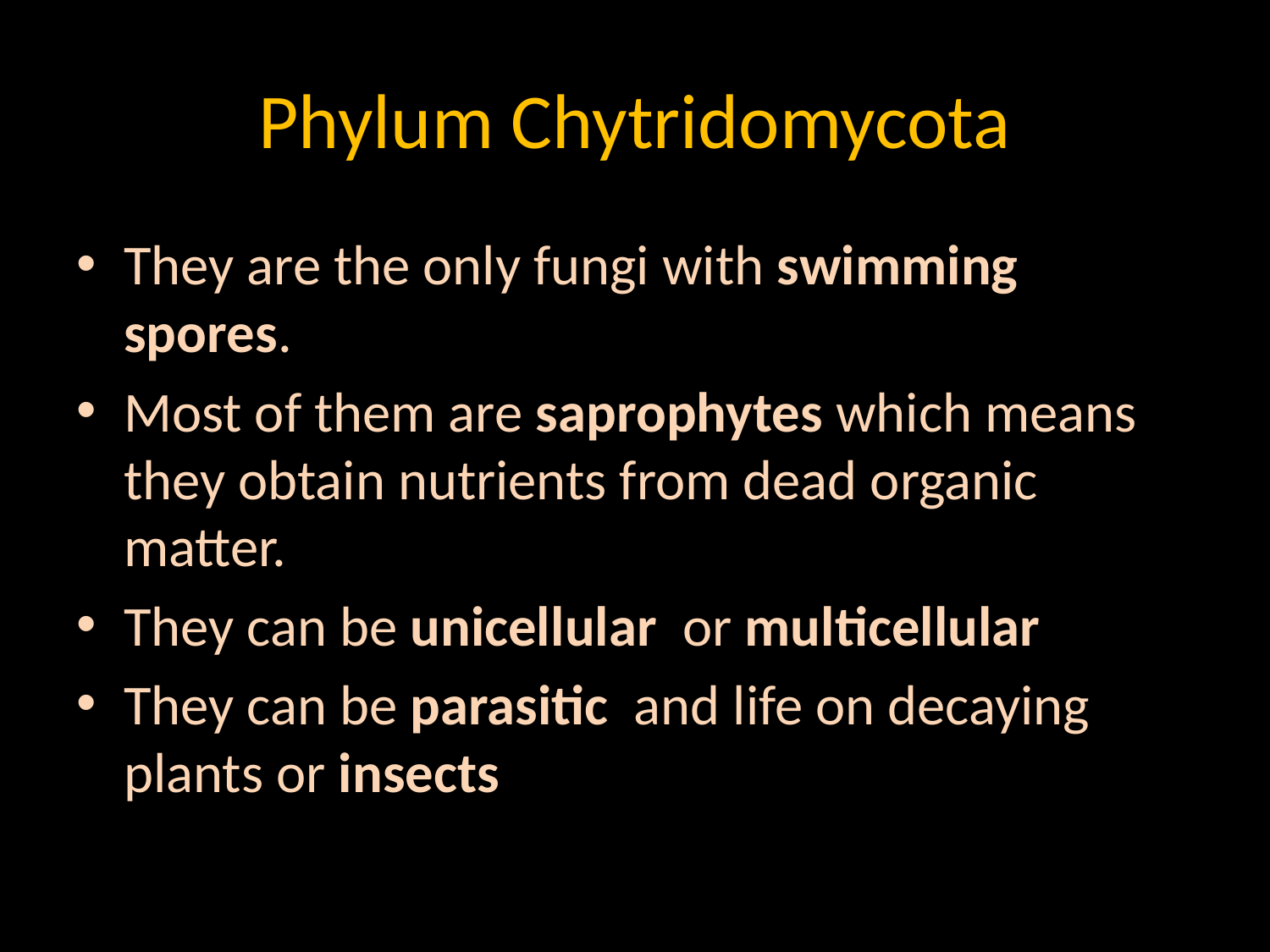

# Phylum Chytridomycota
They are the only fungi with swimming spores.
Most of them are saprophytes which means they obtain nutrients from dead organic matter.
They can be unicellular  or multicellular
They can be parasitic  and life on decaying plants or insects